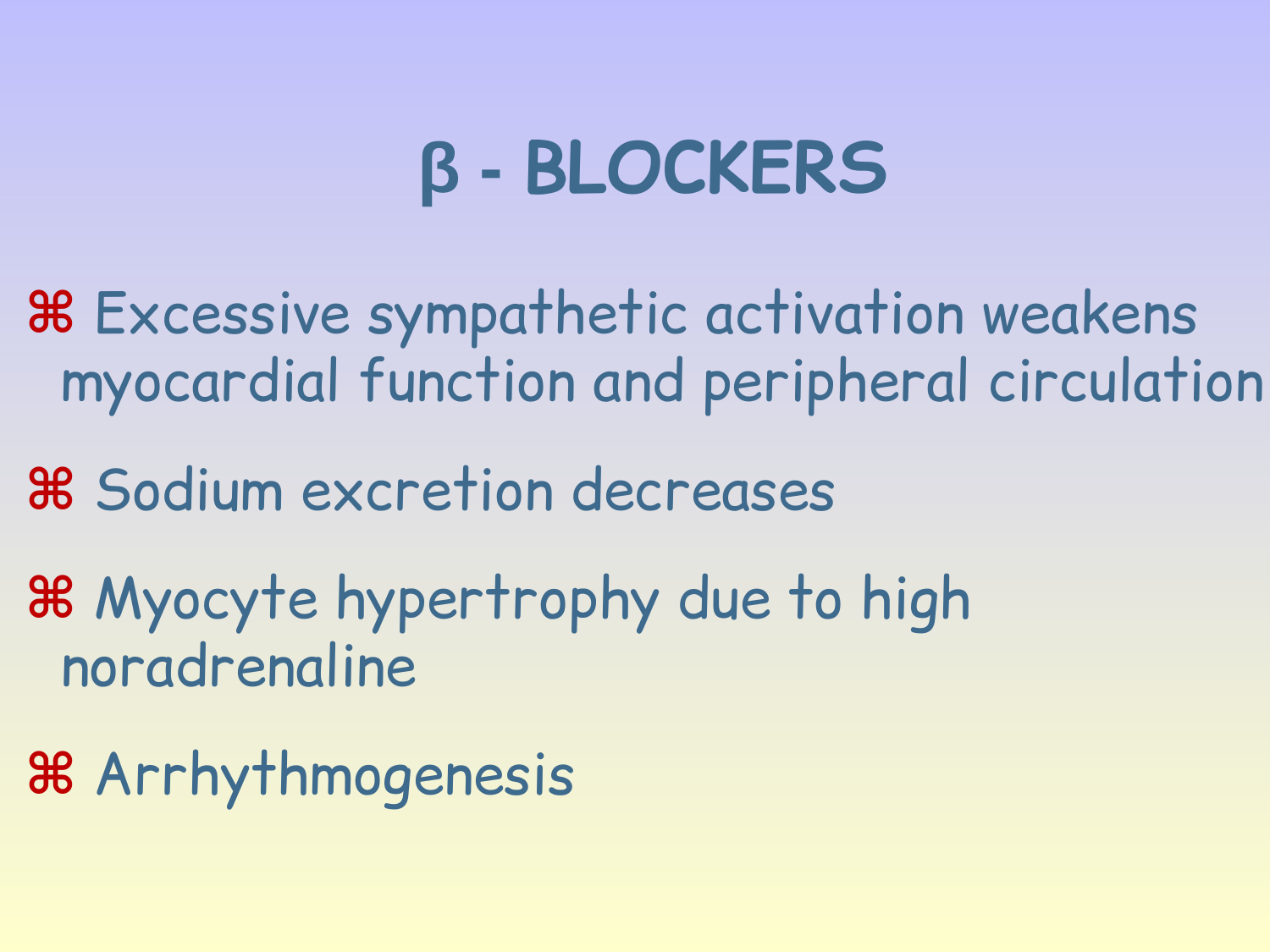

β - BLOCKERS

 ⌘ Excessive sympathetic activation weakens myocardial function and peripheral circulation

 ⌘ Sodium excretion decreases

 ⌘ Myocyte hypertrophy due to high noradrenaline

 ⌘ Arrhythmogenesis

#